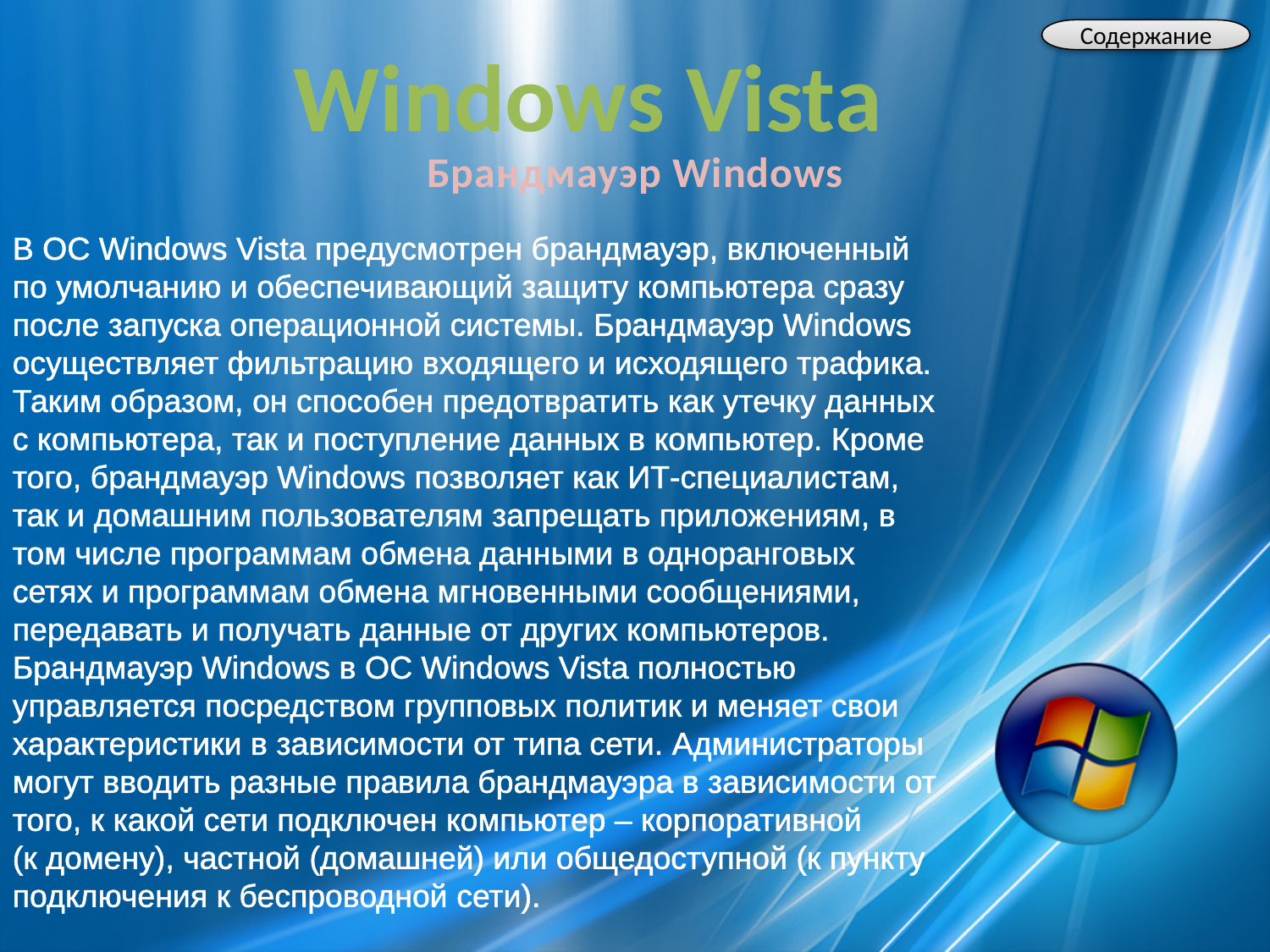

Содержание
Windows Vista
Брандмауэр Windows
В ОС Windows Vista предусмотрен брандмауэр, включенный по умолчанию и обеспечивающий защиту компьютера сразу после запуска операционной системы. Брандмауэр Windows осуществляет фильтрацию входящего и исходящего трафика. Таким образом, он способен предотвратить как утечку данных с компьютера, так и поступление данных в компьютер. Кроме того, брандмауэр Windows позволяет как ИТ-специалистам, так и домашним пользователям запрещать приложениям, в том числе программам обмена данными в одноранговых сетях и программам обмена мгновенными сообщениями, передавать и получать данные от других компьютеров.
Брандмауэр Windows в ОС Windows Vista полностью управляется посредством групповых политик и меняет свои характеристики в зависимости от типа сети. Администраторы могут вводить разные правила брандмауэра в зависимости от того, к какой сети подключен компьютер – корпоративной      (к домену), частной (домашней) или общедоступной (к пункту подключения к беспроводной сети).